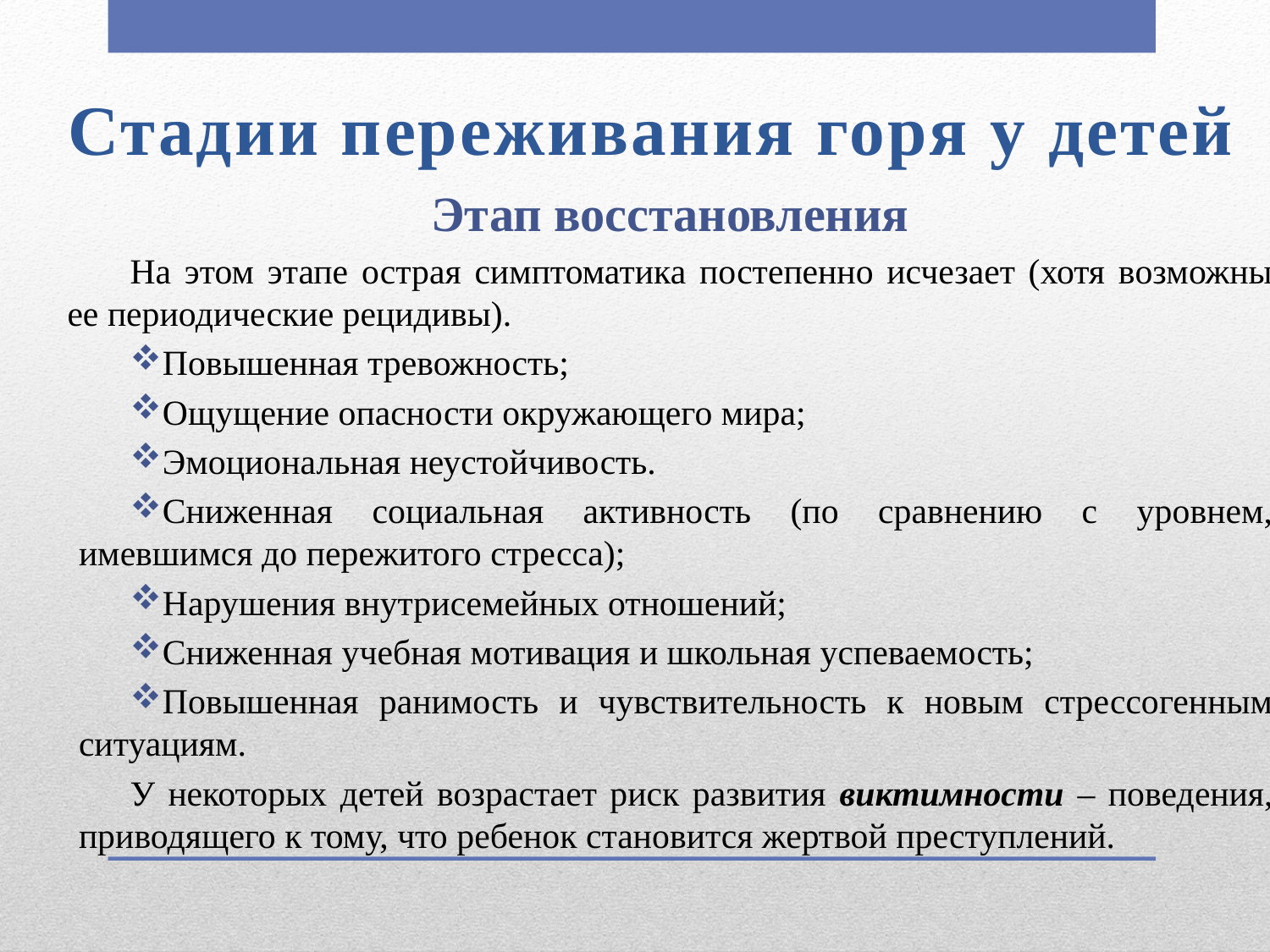

# Стадии переживания горя у детей
Этап восстановления
На этом этапе острая симптоматика постепенно исчезает (хотя возможны ее периодические рецидивы).
Повышенная тревожность;
Ощущение опасности окружающего мира;
Эмоциональная неустойчивость.
Сниженная социальная активность (по сравнению с уровнем, имевшимся до пережитого стресса);
Нарушения внутрисемейных отношений;
Сниженная учебная мотивация и школьная успеваемость;
Повышенная ранимость и чувствительность к новым стрессогенным ситуациям.
У некоторых детей возрастает риск развития виктимности – поведения, приводящего к тому, что ребенок становится жертвой преступлений.